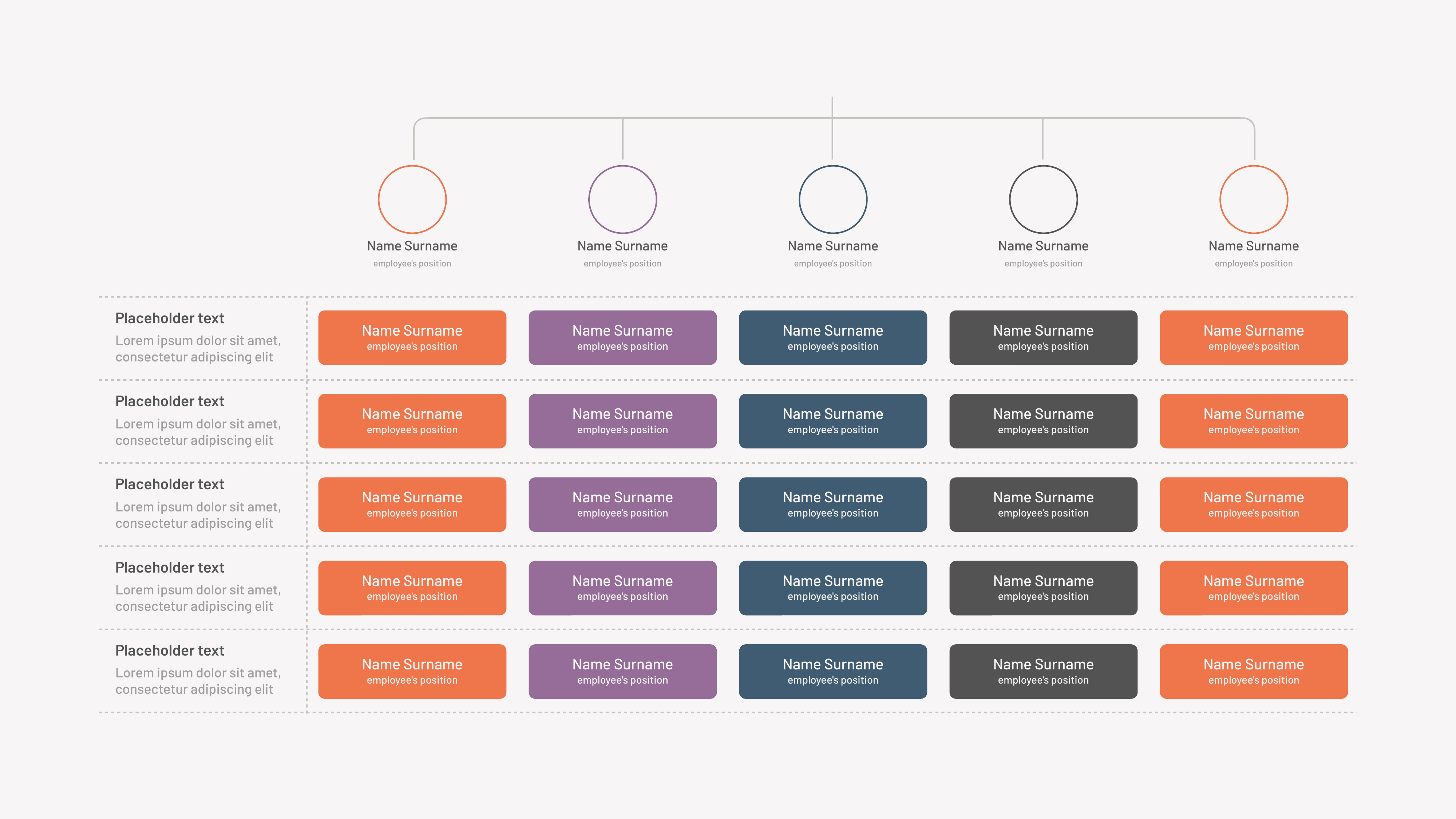

Name Surname
Name Surname
Name Surname
Name Surname
Name Surname
employee's position
employee's position
employee's position
employee's position
employee's position

Placeholder text

Name Surname
Name Surname
Name Surname
Name Surname
employee's position
Name Surname
Lorem ipsum dolor sit amet, consectetur adipiscing elit
employee's position
employee's position
employee's position
employee's position

Placeholder text

Name Surname
Name Surname
Name Surname
Name Surname
employee's position
Name Surname
Lorem ipsum dolor sit amet, consectetur adipiscing elit
employee's position
employee's position
employee's position
employee's position

Placeholder text

Name Surname
Name Surname
Name Surname
Name Surname
employee's position
Name Surname
Lorem ipsum dolor sit amet, consectetur adipiscing elit
employee's position
employee's position
employee's position
employee's position

Placeholder text

Name Surname
employee's position
Name Surname
Name Surname
Name Surname
Name Surname
Lorem ipsum dolor sit amet, consectetur adipiscing elit
employee's position
employee's position
employee's position
employee's position

Placeholder text

Name Surname
Name Surname
Name Surname
Name Surname
employee's position
Name Surname
Lorem ipsum dolor sit amet, consectetur adipiscing elit
employee's position
employee's position
employee's position
employee's position